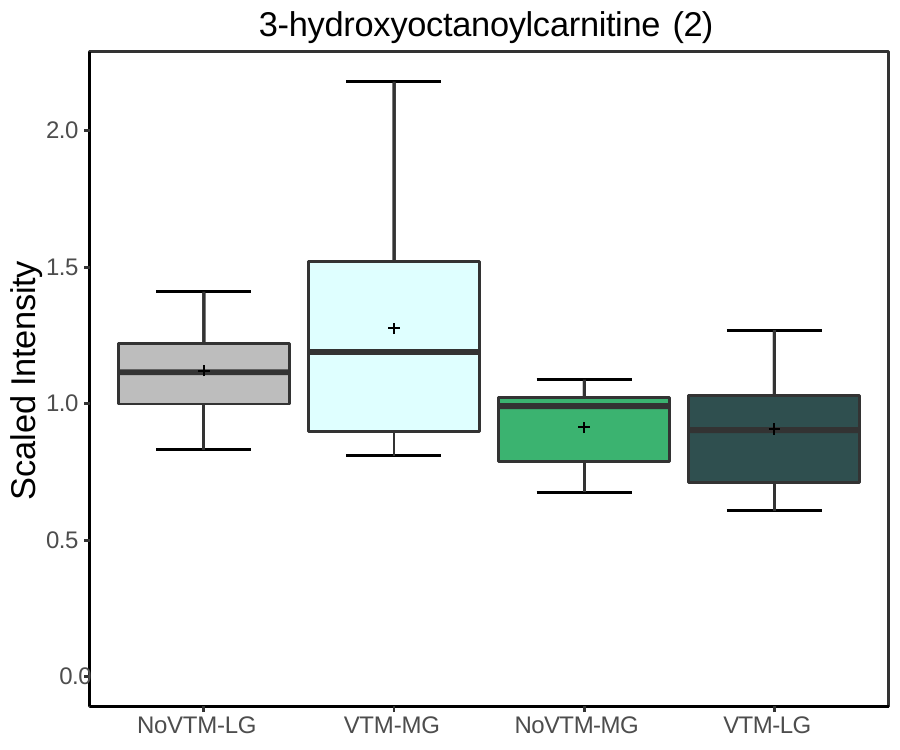

3-hydroxyoctanoylcarnitine (2)

2.0
1.5
Scaled Intensity

1.0

0.5
0.0
NoVTM-LG
VTM-MG
NoVTM-MG
VTM-LG